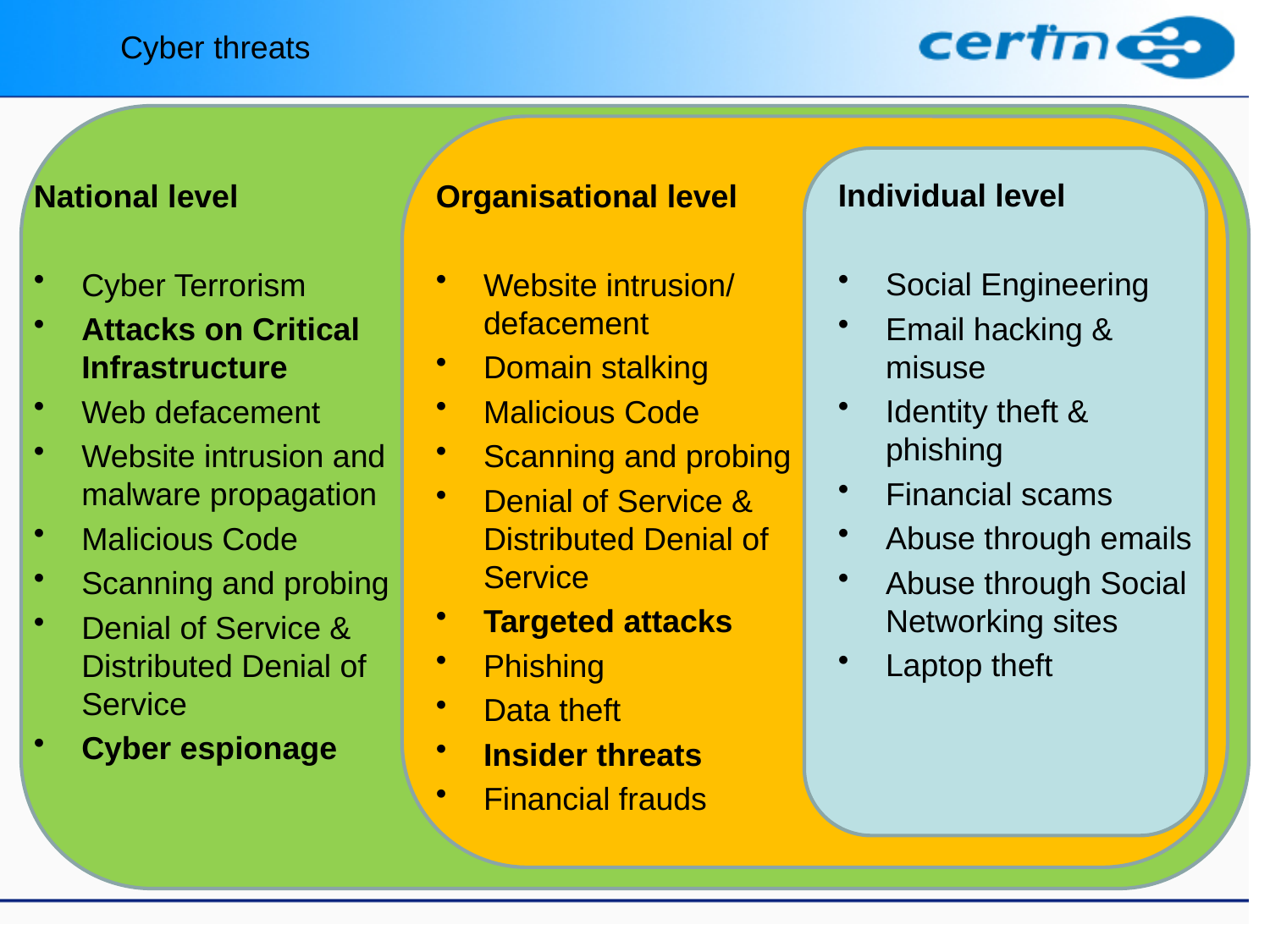

Cyber threats

National level

Cyber Terrorism
Attacks on Critical Infrastructure
Web defacement
Website intrusion and malware propagation
Malicious Code
Scanning and probing
Denial of Service & Distributed Denial of Service
Cyber espionage

Organisational level

Website intrusion/ defacement
Domain stalking
Malicious Code
Scanning and probing
Denial of Service & Distributed Denial of Service
Targeted attacks
Phishing
Data theft
Insider threats
Financial frauds

Individual level

Social Engineering
Email hacking & misuse
Identity theft & phishing
Financial scams
Abuse through emails
Abuse through Social Networking sites
Laptop theft